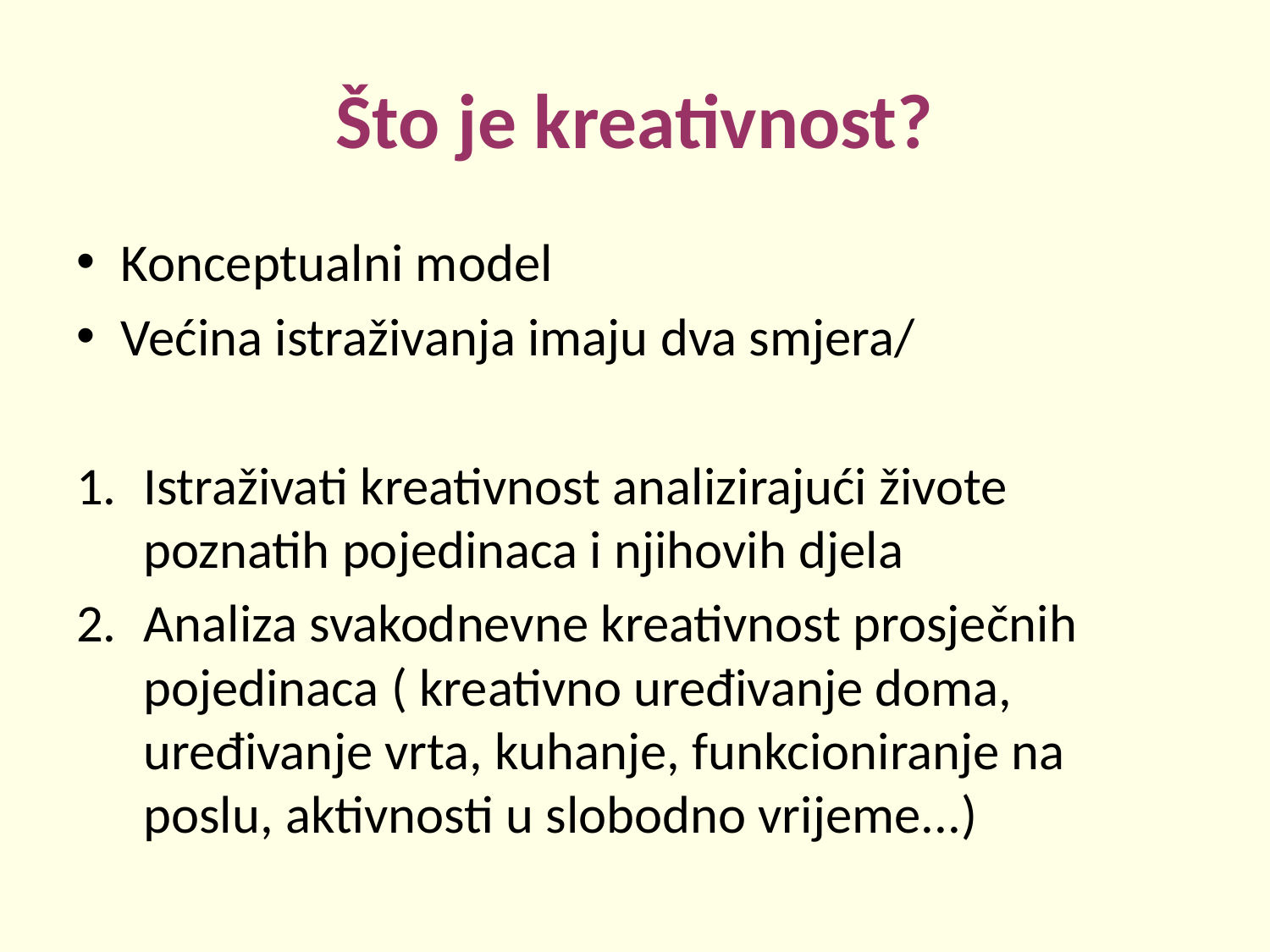

# Što je kreativnost?
Konceptualni model
Većina istraživanja imaju dva smjera/

Istraživati kreativnost analizirajući živote poznatih pojedinaca i njihovih djela
Analiza svakodnevne kreativnost prosječnih pojedinaca ( kreativno uređivanje doma, uređivanje vrta, kuhanje, funkcioniranje na poslu, aktivnosti u slobodno vrijeme...)